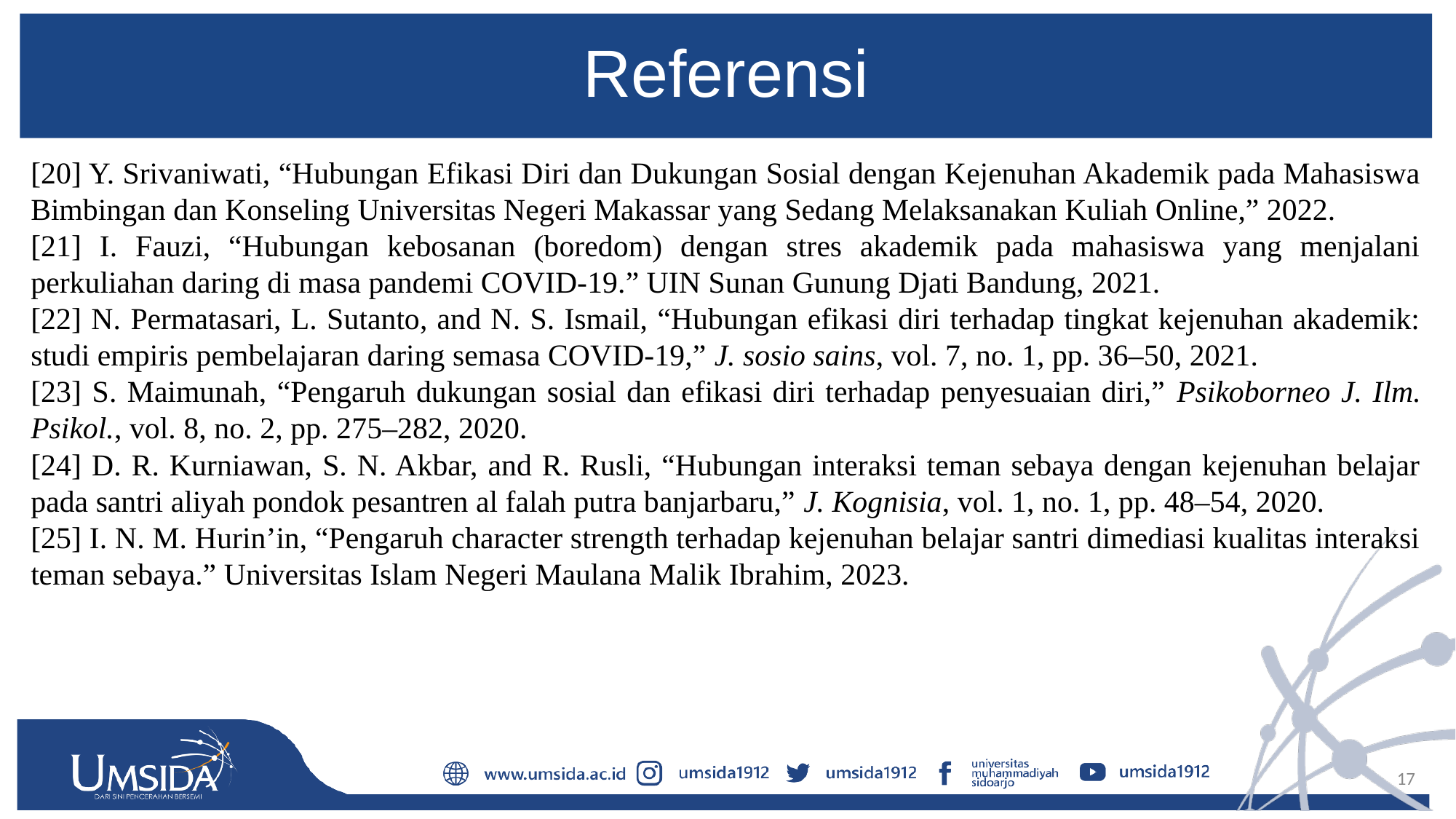

# Referensi
[20] Y. Srivaniwati, “Hubungan Efikasi Diri dan Dukungan Sosial dengan Kejenuhan Akademik pada Mahasiswa Bimbingan dan Konseling Universitas Negeri Makassar yang Sedang Melaksanakan Kuliah Online,” 2022.
[21] I. Fauzi, “Hubungan kebosanan (boredom) dengan stres akademik pada mahasiswa yang menjalani perkuliahan daring di masa pandemi COVID-19.” UIN Sunan Gunung Djati Bandung, 2021.
[22] N. Permatasari, L. Sutanto, and N. S. Ismail, “Hubungan efikasi diri terhadap tingkat kejenuhan akademik: studi empiris pembelajaran daring semasa COVID-19,” J. sosio sains, vol. 7, no. 1, pp. 36–50, 2021.
[23] S. Maimunah, “Pengaruh dukungan sosial dan efikasi diri terhadap penyesuaian diri,” Psikoborneo J. Ilm. Psikol., vol. 8, no. 2, pp. 275–282, 2020.
[24] D. R. Kurniawan, S. N. Akbar, and R. Rusli, “Hubungan interaksi teman sebaya dengan kejenuhan belajar pada santri aliyah pondok pesantren al falah putra banjarbaru,” J. Kognisia, vol. 1, no. 1, pp. 48–54, 2020.
[25] I. N. M. Hurin’in, “Pengaruh character strength terhadap kejenuhan belajar santri dimediasi kualitas interaksi teman sebaya.” Universitas Islam Negeri Maulana Malik Ibrahim, 2023.